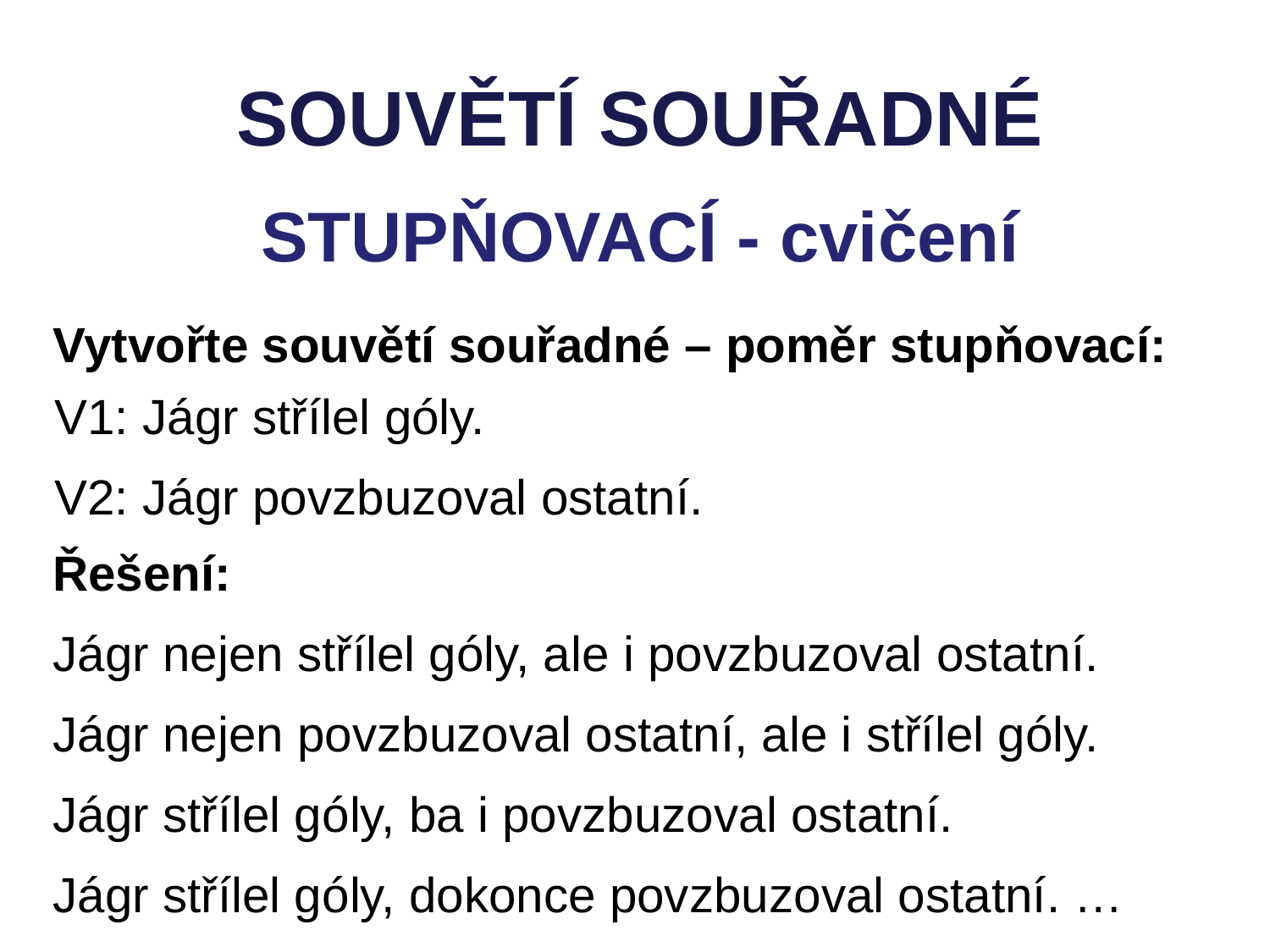

SOUVĚTÍ SOUŘADNÉ
STUPŇOVACÍ - cvičení
Vytvořte souvětí souřadné – poměr stupňovací:
V1: Jágr střílel góly.
V2: Jágr povzbuzoval ostatní.
Řešení:
Jágr nejen střílel góly, ale i povzbuzoval ostatní.
Jágr nejen povzbuzoval ostatní, ale i střílel góly.
Jágr střílel góly, ba i povzbuzoval ostatní.
Jágr střílel góly, dokonce povzbuzoval ostatní. …